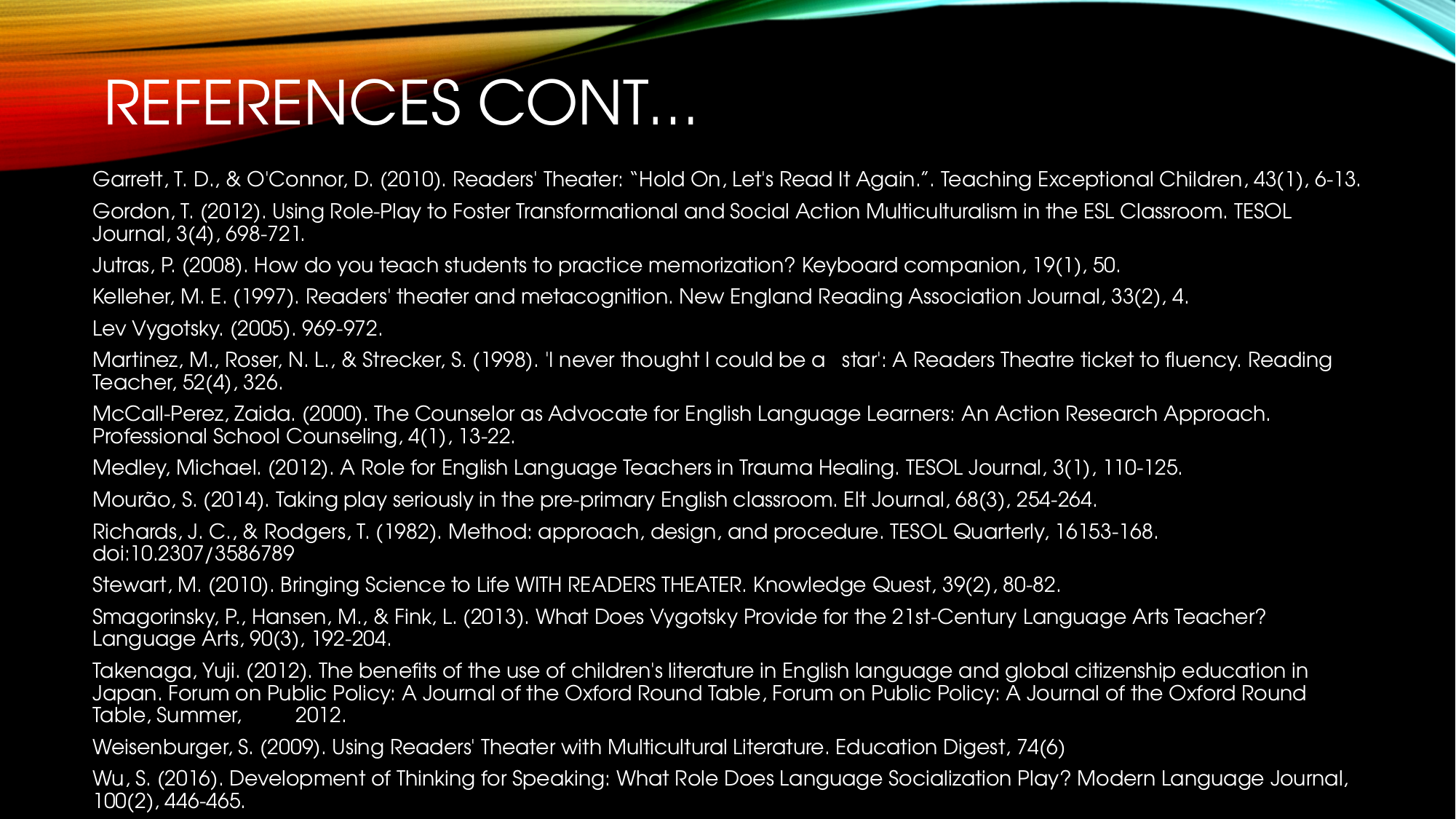

# References CONT…
Garrett, T. D., & O'Connor, D. (2010). Readers' Theater: “Hold On, Let's Read It Again.”. Teaching Exceptional Children, 43(1), 6-13.
Gordon, T. (2012). Using Role‐Play to Foster Transformational and Social Action Multiculturalism in the ESL Classroom. TESOL Journal, 3(4), 698-721.
Jutras, P. (2008). How do you teach students to practice memorization? Keyboard companion, 19(1), 50.
Kelleher, M. E. (1997). Readers' theater and metacognition. New England Reading Association Journal, 33(2), 4.
Lev Vygotsky. (2005). 969-972.
Martinez, M., Roser, N. L., & Strecker, S. (1998). 'I never thought I could be a   star': A Readers Theatre ticket to fluency. Reading Teacher, 52(4), 326.
McCall-Perez, Zaida. (2000). The Counselor as Advocate for English Language Learners: An Action Research Approach. Professional School Counseling, 4(1), 13-22.
Medley, Michael. (2012). A Role for English Language Teachers in Trauma Healing. TESOL Journal, 3(1), 110-125.
Mourão, S. (2014). Taking play seriously in the pre-primary English classroom. Elt Journal, 68(3), 254-264.
Richards, J. C., & Rodgers, T. (1982). Method: approach, design, and procedure. TESOL Quarterly, 16153-168. doi:10.2307/3586789
Stewart, M. (2010). Bringing Science to Life WITH READERS THEATER. Knowledge Quest, 39(2), 80-82.
Smagorinsky, P., Hansen, M., & Fink, L. (2013). What Does Vygotsky Provide for the 21st-Century Language Arts Teacher? Language Arts, 90(3), 192-204.
Takenaga, Yuji. (2012). The benefits of the use of children's literature in English language and global citizenship education in Japan. Forum on Public Policy: A Journal of the Oxford Round Table, Forum on Public Policy: A Journal of the Oxford Round Table, Summer, 	2012.
Weisenburger, S. (2009). Using Readers' Theater with Multicultural Literature. Education Digest, 74(6)
Wu, S. (2016). Development of Thinking for Speaking: What Role Does Language Socialization Play? Modern Language Journal, 100(2), 446-465.